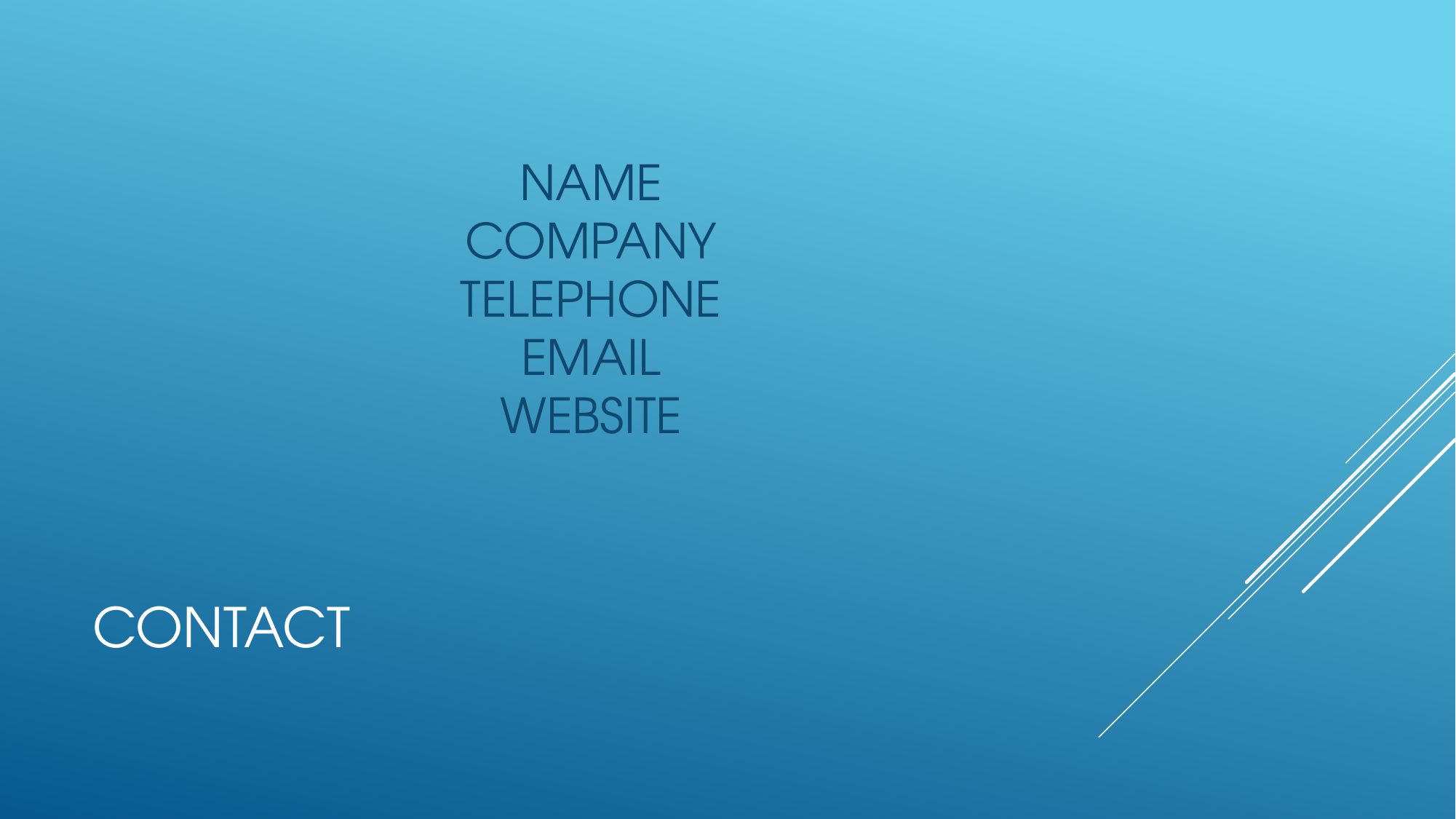

NAME
COMPANY
TELEPHONE
EMAIL
WEBSITE
# CONtact